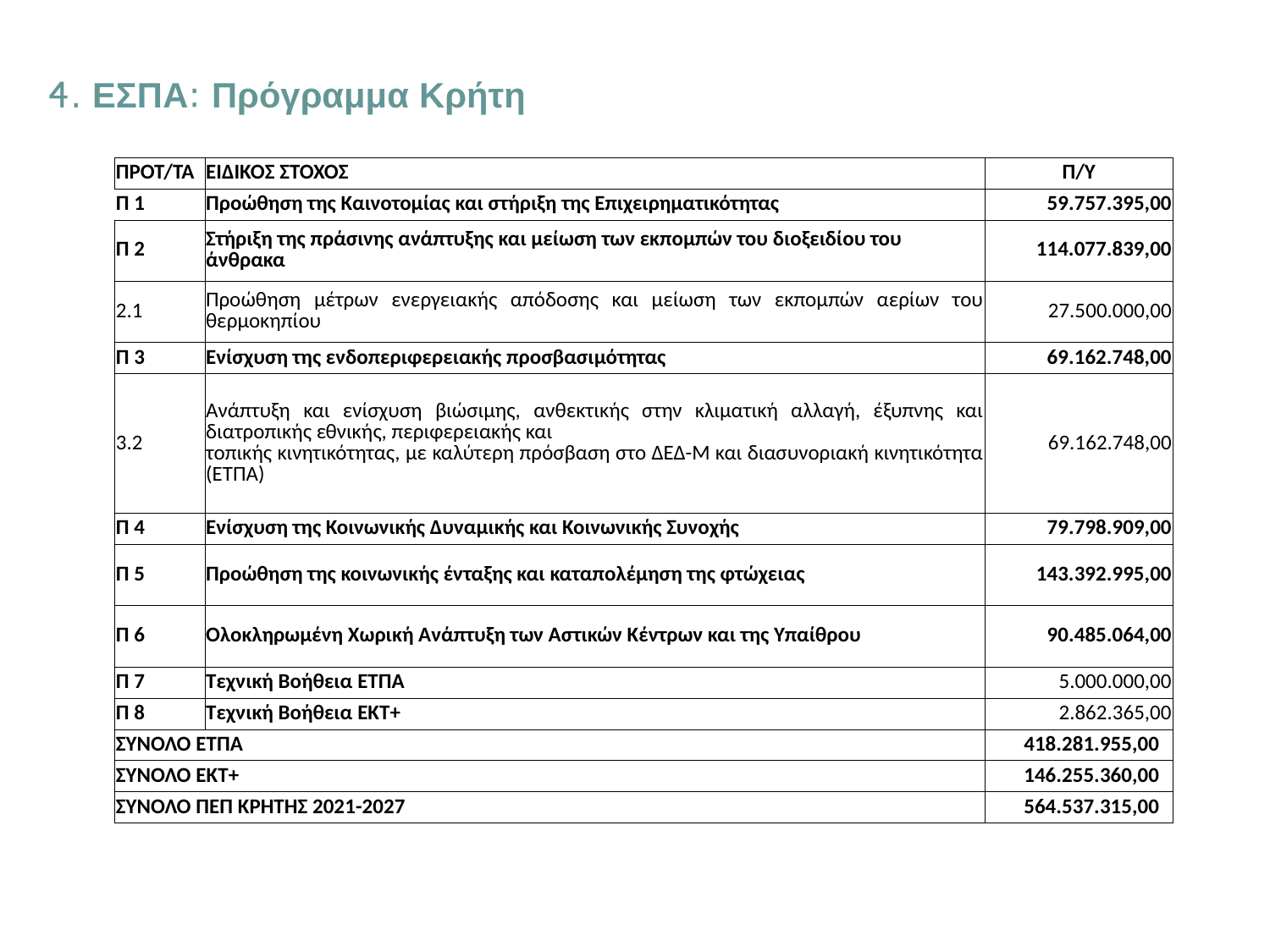

4. ΕΣΠΑ: Πρόγραμμα Κρήτη
| ΠΡΟΤ/ΤΑ | ΕΙΔΙΚΟΣ ΣΤΟΧΟΣ | Π/Υ |
| --- | --- | --- |
| Π 1 | Προώθηση της Καινοτομίας και στήριξη της Επιχειρηματικότητας | 59.757.395,00 |
| Π 2 | Στήριξη της πράσινης ανάπτυξης και μείωση των εκπομπών του διοξειδίου του άνθρακα | 114.077.839,00 |
| 2.1 | Προώθηση μέτρων ενεργειακής απόδοσης και μείωση των εκπομπών αερίων του θερμοκηπίου | 27.500.000,00 |
| Π 3 | Ενίσχυση της ενδοπεριφερειακής προσβασιμότητας | 69.162.748,00 |
| 3.2 | Ανάπτυξη και ενίσχυση βιώσιμης, ανθεκτικής στην κλιματική αλλαγή, έξυπνης και διατροπικής εθνικής, περιφερειακής και τοπικής κινητικότητας, με καλύτερη πρόσβαση στο ΔΕΔ-Μ και διασυνοριακή κινητικότητα (ΕΤΠΑ) | 69.162.748,00 |
| Π 4 | Ενίσχυση της Κοινωνικής Δυναμικής και Κοινωνικής Συνοχής | 79.798.909,00 |
| Π 5 | Προώθηση της κοινωνικής ένταξης και καταπολέμηση της φτώχειας | 143.392.995,00 |
| Π 6 | Ολοκληρωμένη Χωρική Ανάπτυξη των Αστικών Κέντρων και της Υπαίθρου | 90.485.064,00 |
| Π 7 | Τεχνική Βοήθεια ΕΤΠΑ | 5.000.000,00 |
| Π 8 | Τεχνική Βοήθεια ΕΚΤ+ | 2.862.365,00 |
| ΣΥΝΟΛΟ ΕΤΠΑ |  | 418.281.955,00 |
| ΣΥΝΟΛΟ ΕΚΤ+ |  | 146.255.360,00 |
| ΣΥΝΟΛΟ ΠΕΠ ΚΡΗΤΗΣ 2021-2027 |  | 564.537.315,00 |